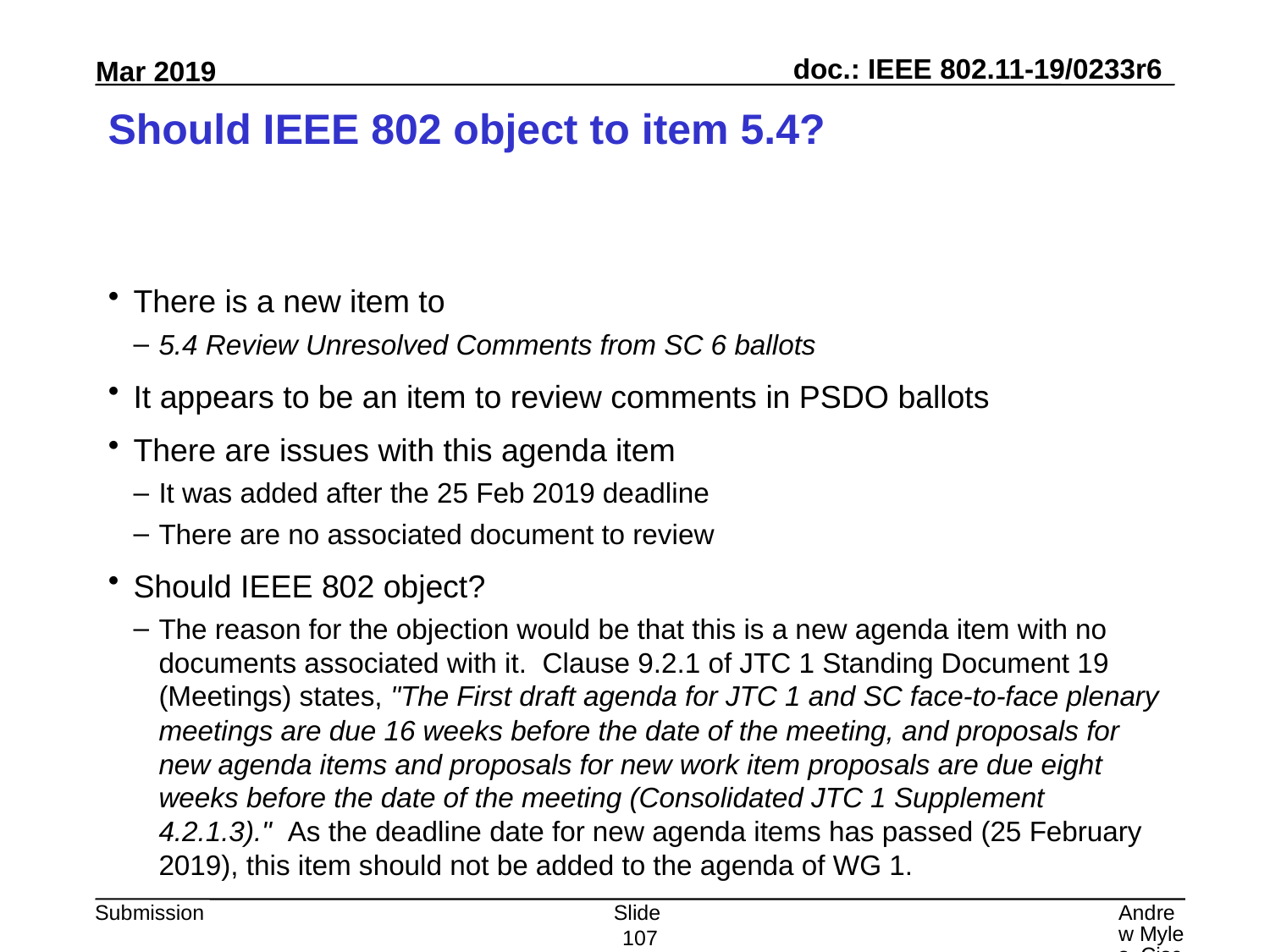

# Should IEEE 802 object to item 5.4?
There is a new item to
5.4 Review Unresolved Comments from SC 6 ballots
It appears to be an item to review comments in PSDO ballots
There are issues with this agenda item
It was added after the 25 Feb 2019 deadline
There are no associated document to review
Should IEEE 802 object?
The reason for the objection would be that this is a new agenda item with no documents associated with it.  Clause 9.2.1 of JTC 1 Standing Document 19 (Meetings) states, "The First draft agenda for JTC 1 and SC face-to-face plenary meetings are due 16 weeks before the date of the meeting, and proposals for new agenda items and proposals for new work item proposals are due eight weeks before the date of the meeting (Consolidated JTC 1 Supplement 4.2.1.3)."  As the deadline date for new agenda items has passed (25 February 2019), this item should not be added to the agenda of WG 1.

Slide 107
Andrew Myles, Cisco